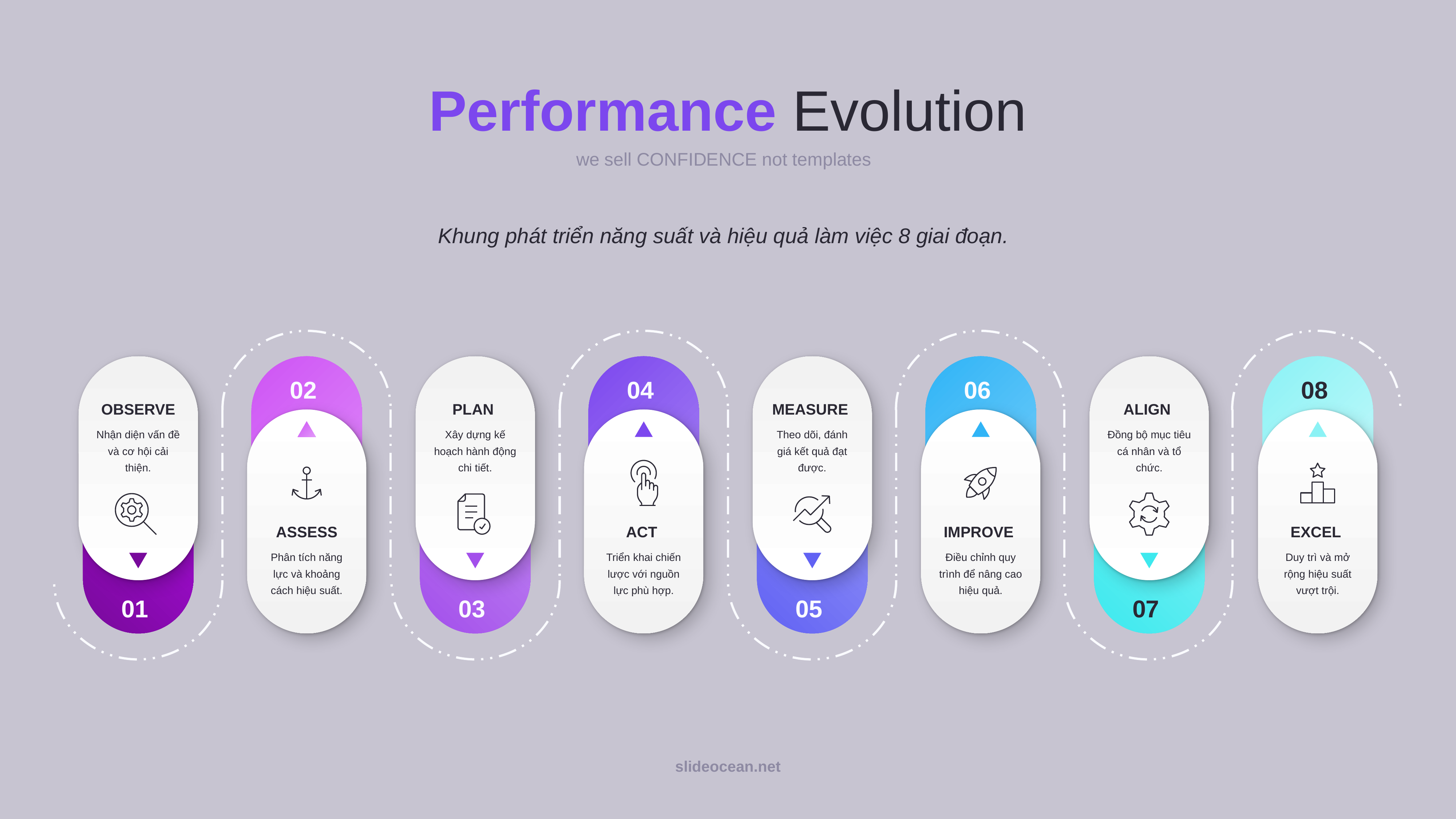

Performance Evolution
we sell CONFIDENCE not templates
Khung phát triển năng suất và hiệu quả làm việc 8 giai đoạn.

02

04

06

08
OBSERVE
Nhận diện vấn đề và cơ hội cải thiện.
PLAN
Xây dựng kế hoạch hành động chi tiết.
MEASURE
Theo dõi, đánh giá kết quả đạt được.
ALIGN
Đồng bộ mục tiêu cá nhân và tổ chức.

01

03

05

07

ASSESS
Phân tích năng lực và khoảng cách hiệu suất.
ACT
Triển khai chiến lược với nguồn lực phù hợp.
IMPROVE
Điều chỉnh quy trình để nâng cao hiệu quả.
EXCEL
Duy trì và mở rộng hiệu suất vượt trội.

slideocean.net